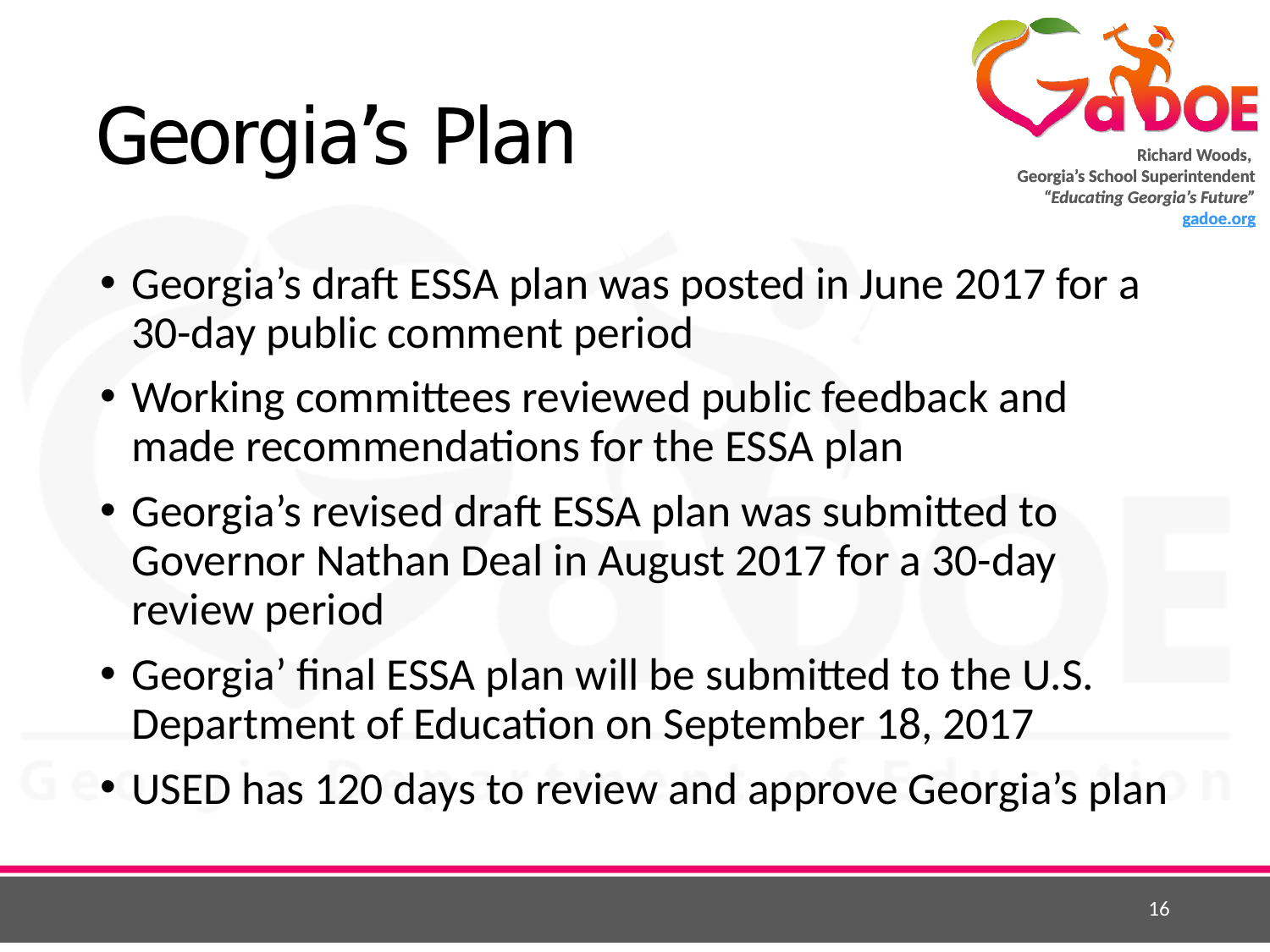

# Georgia’s Plan
Georgia’s draft ESSA plan was posted in June 2017 for a 30-day public comment period
Working committees reviewed public feedback and made recommendations for the ESSA plan
Georgia’s revised draft ESSA plan was submitted to Governor Nathan Deal in August 2017 for a 30-day review period
Georgia’ final ESSA plan will be submitted to the U.S. Department of Education on September 18, 2017
USED has 120 days to review and approve Georgia’s plan
16